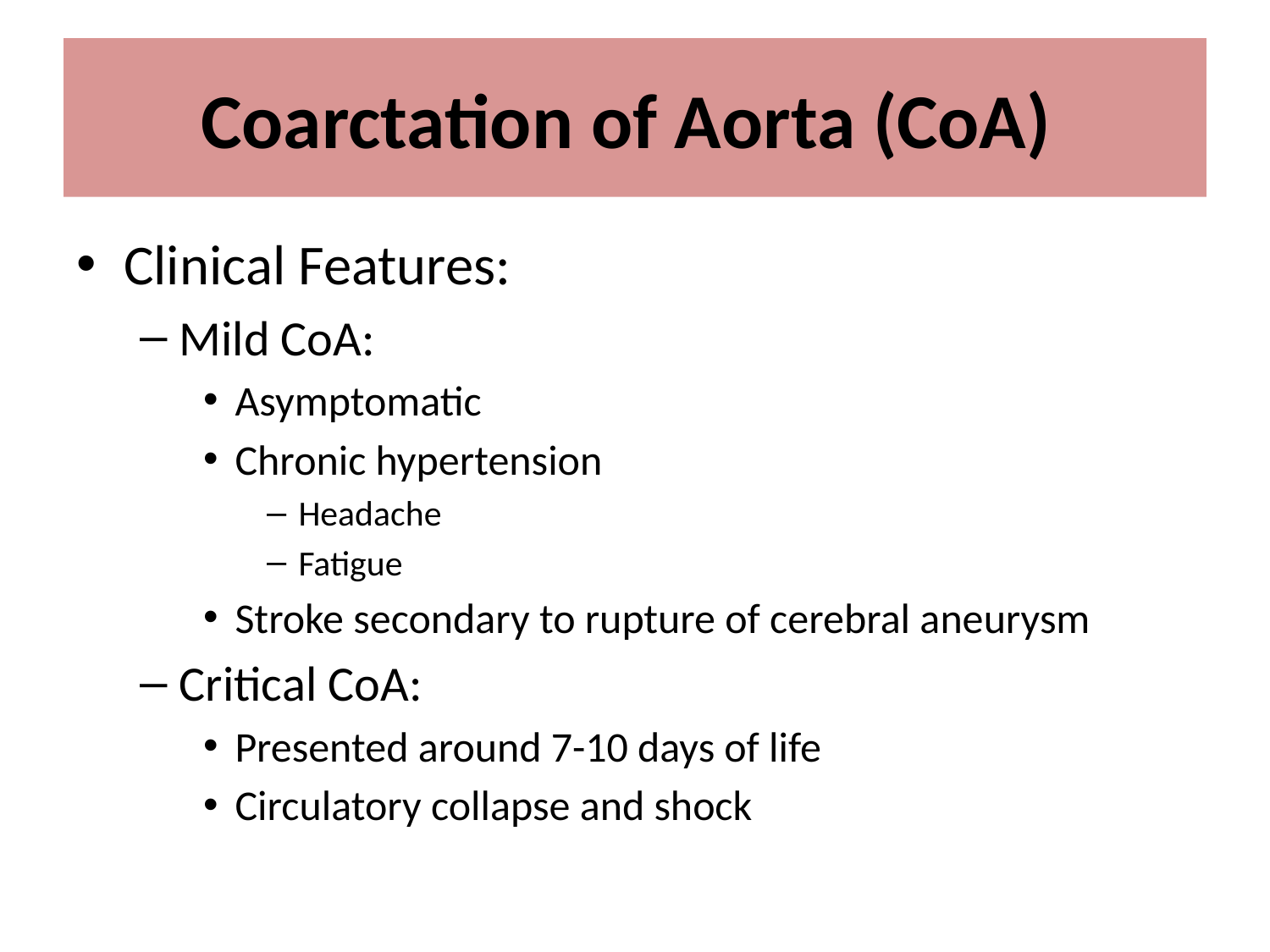

# Coarctation of Aorta (CoA)
Clinical Features:
Mild CoA:
Asymptomatic
Chronic hypertension
Headache
Fatigue
Stroke secondary to rupture of cerebral aneurysm
Critical CoA:
Presented around 7-10 days of life
Circulatory collapse and shock